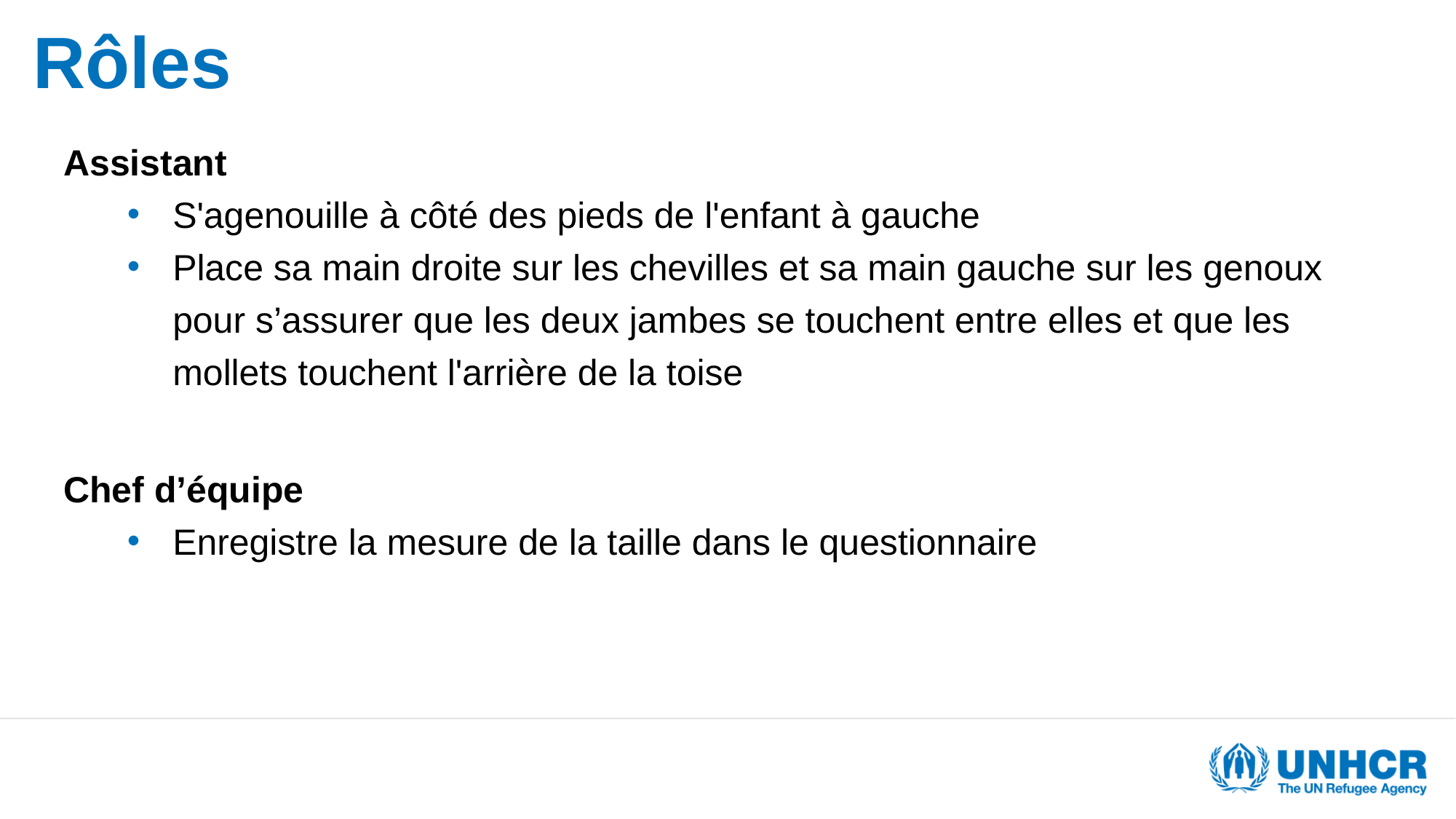

# Rôles
Assistant
S'agenouille à côté des pieds de l'enfant à gauche
Place sa main droite sur les chevilles et sa main gauche sur les genoux pour s’assurer que les deux jambes se touchent entre elles et que les mollets touchent l'arrière de la toise

Chef d’équipe
Enregistre la mesure de la taille dans le questionnaire